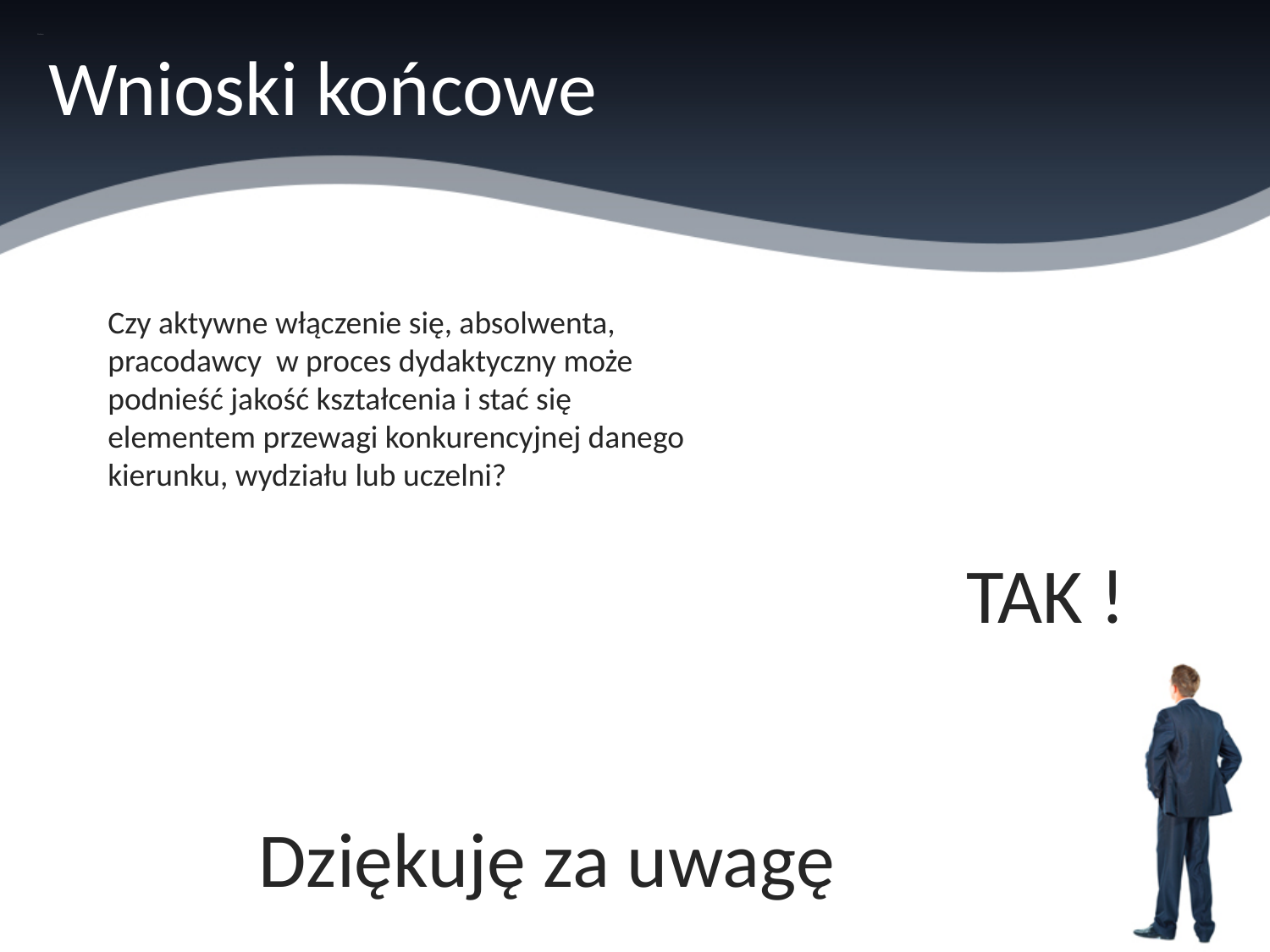

Wnioski końcowe
Czy aktywne włączenie się, absolwenta, pracodawcy  w proces dydaktyczny może podnieść jakość kształcenia i stać się elementem przewagi konkurencyjnej danego kierunku, wydziału lub uczelni?
TAK !
Dziękuję za uwagę